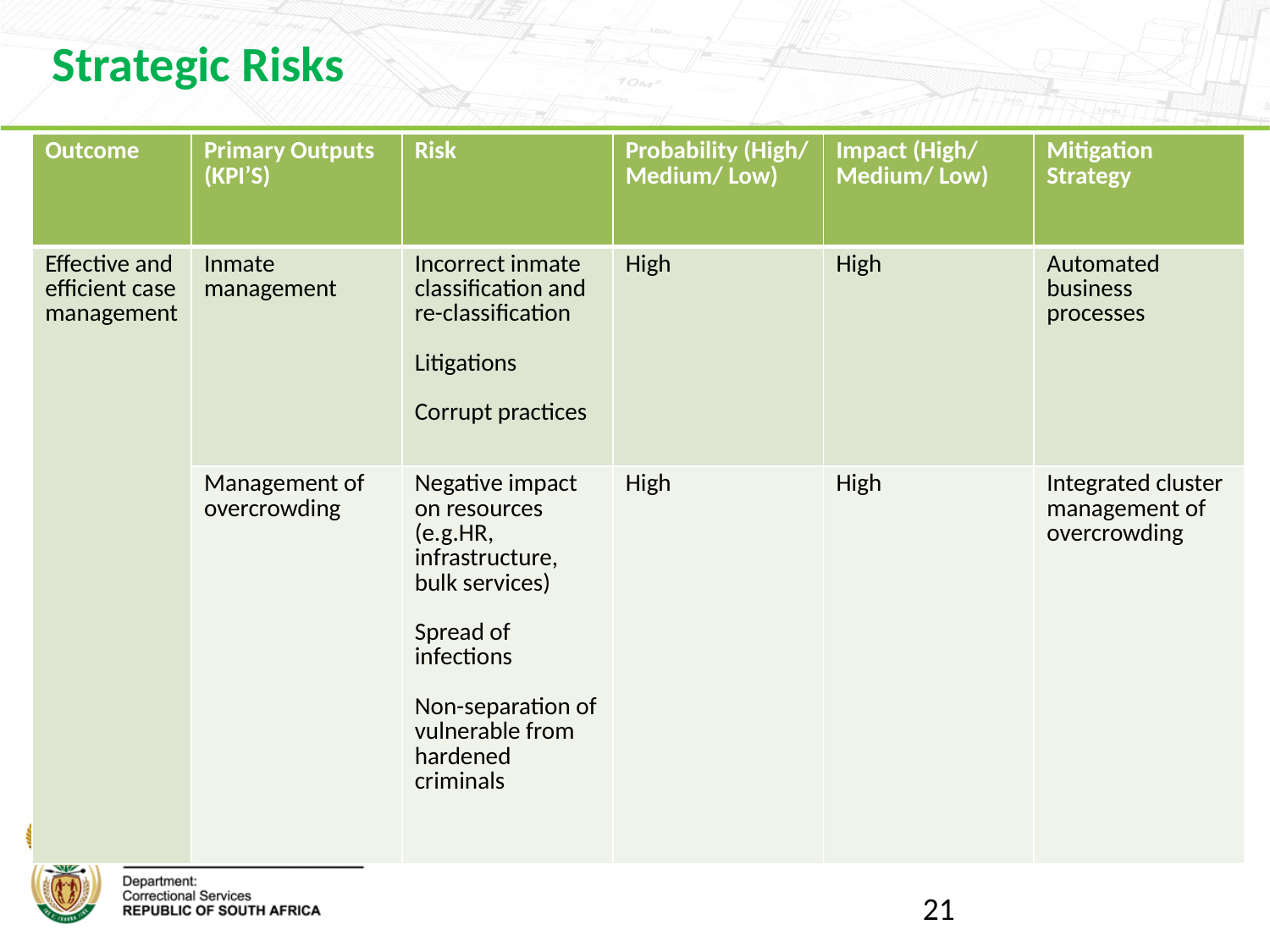

Strategic Risks
| Outcome | Primary Outputs (KPI’S) | Risk | Probability (High/ Medium/ Low) | Impact (High/ Medium/ Low) | Mitigation Strategy |
| --- | --- | --- | --- | --- | --- |
| Effective and efficient case management | Inmate management | Incorrect inmate classification and re-classification Litigations Corrupt practices | High | High | Automated business processes |
|  | Management of overcrowding | Negative impact on resources (e.g.HR, infrastructure, bulk services) Spread of infections Non-separation of vulnerable from hardened criminals | High | High | Integrated cluster management of overcrowding |
21